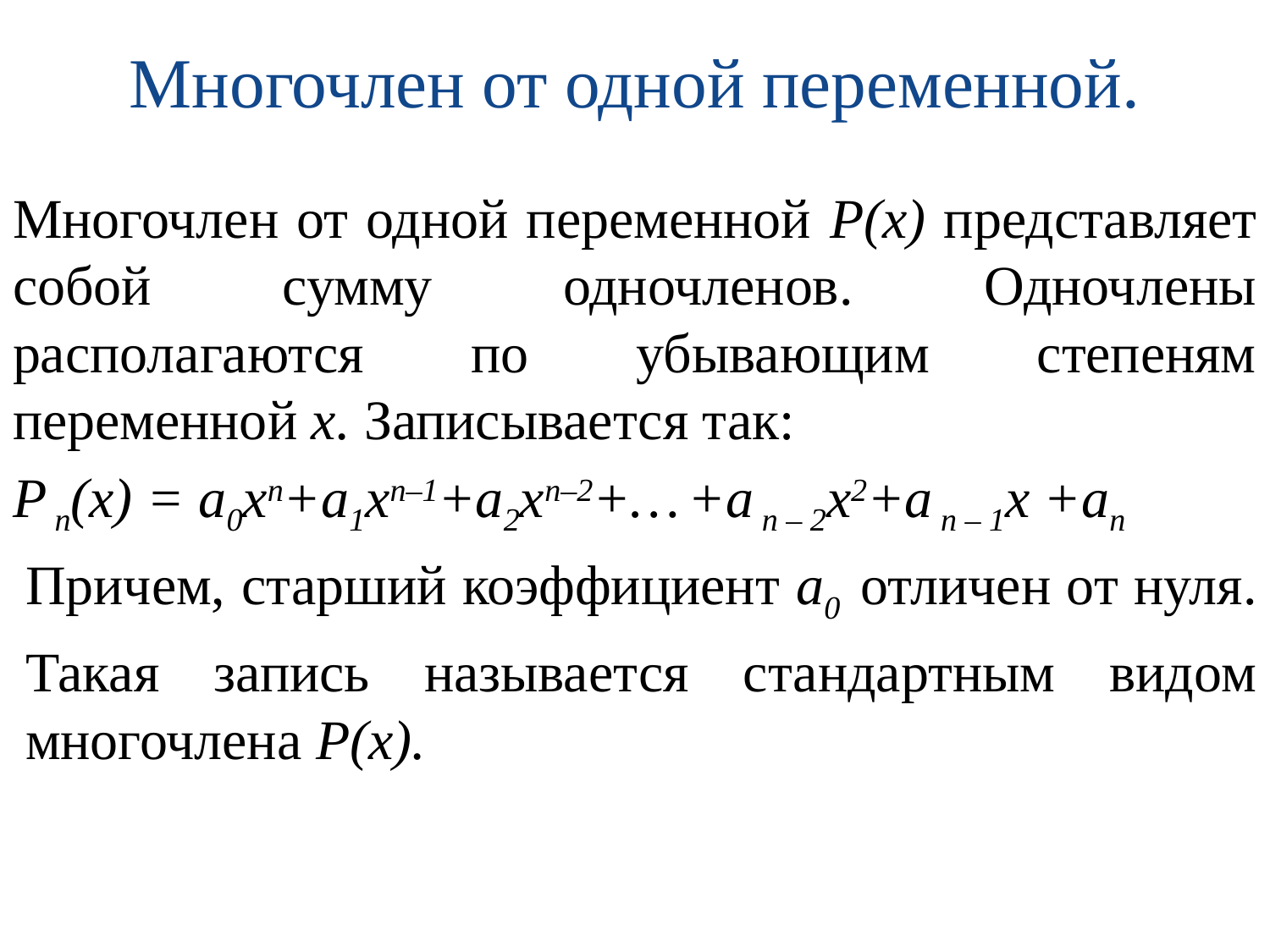

# Многочлен от одной переменной.
Многочлен от одной переменной Р(х) представляет собой сумму одночленов. Одночлены располагаются по убывающим степеням переменной х. Записывается так:
Р n(х) = а0хn+а1хn–1+а2хп–2+… +а n – 2х2+а n – 1х +аn
Причем, старший коэффициент а0  отличен от нуля.
Такая запись называется стандартным видом многочлена Р(х).